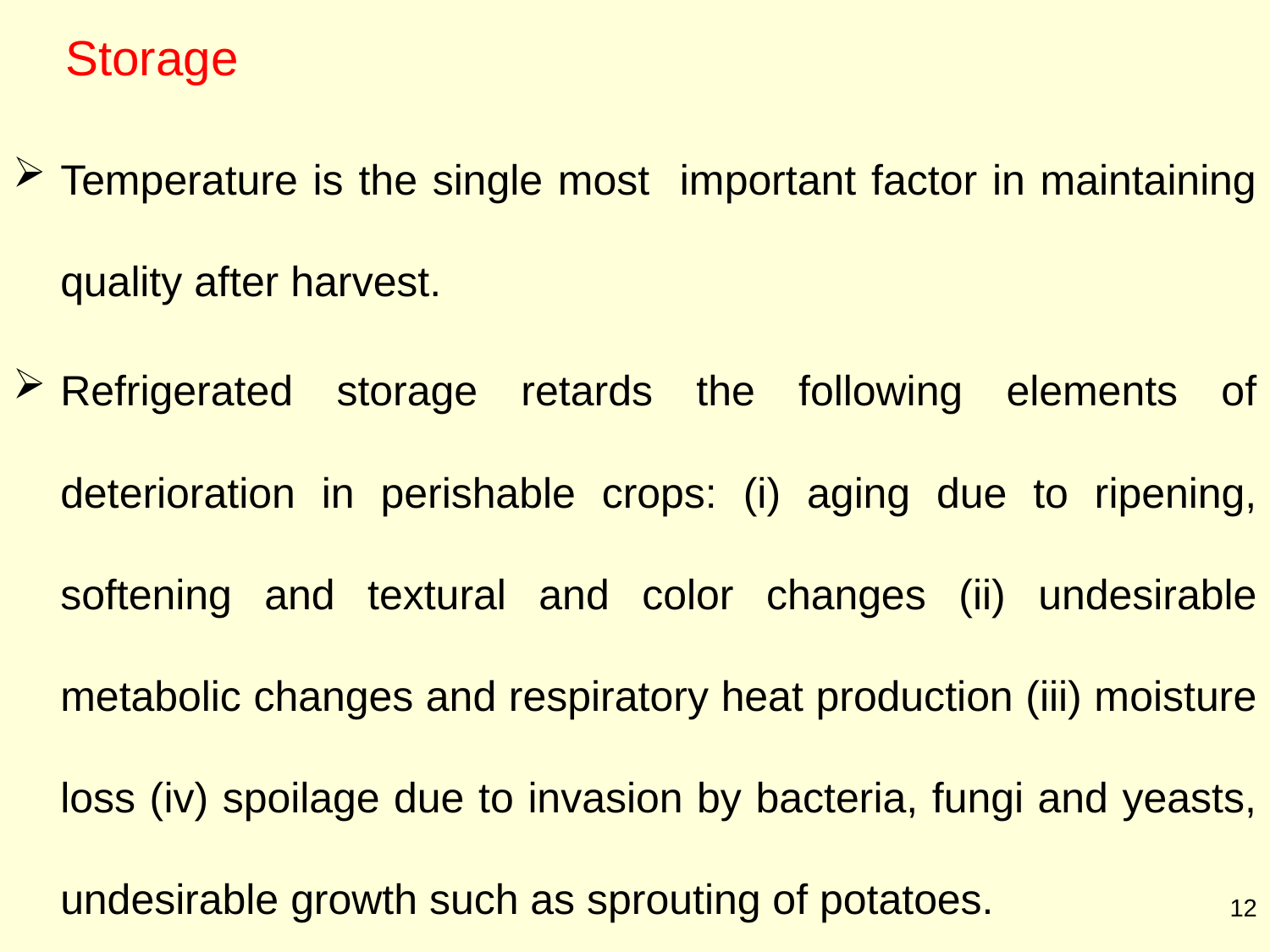

# Storage
Temperature is the single most  important factor in maintaining quality after harvest.
Refrigerated storage retards the following elements of deterioration in perishable crops: (i) aging due to ripening, softening and textural and color changes (ii) undesirable metabolic changes and respiratory heat production (iii) moisture loss (iv) spoilage due to invasion by bacteria, fungi and yeasts, undesirable growth such as sprouting of potatoes.
12